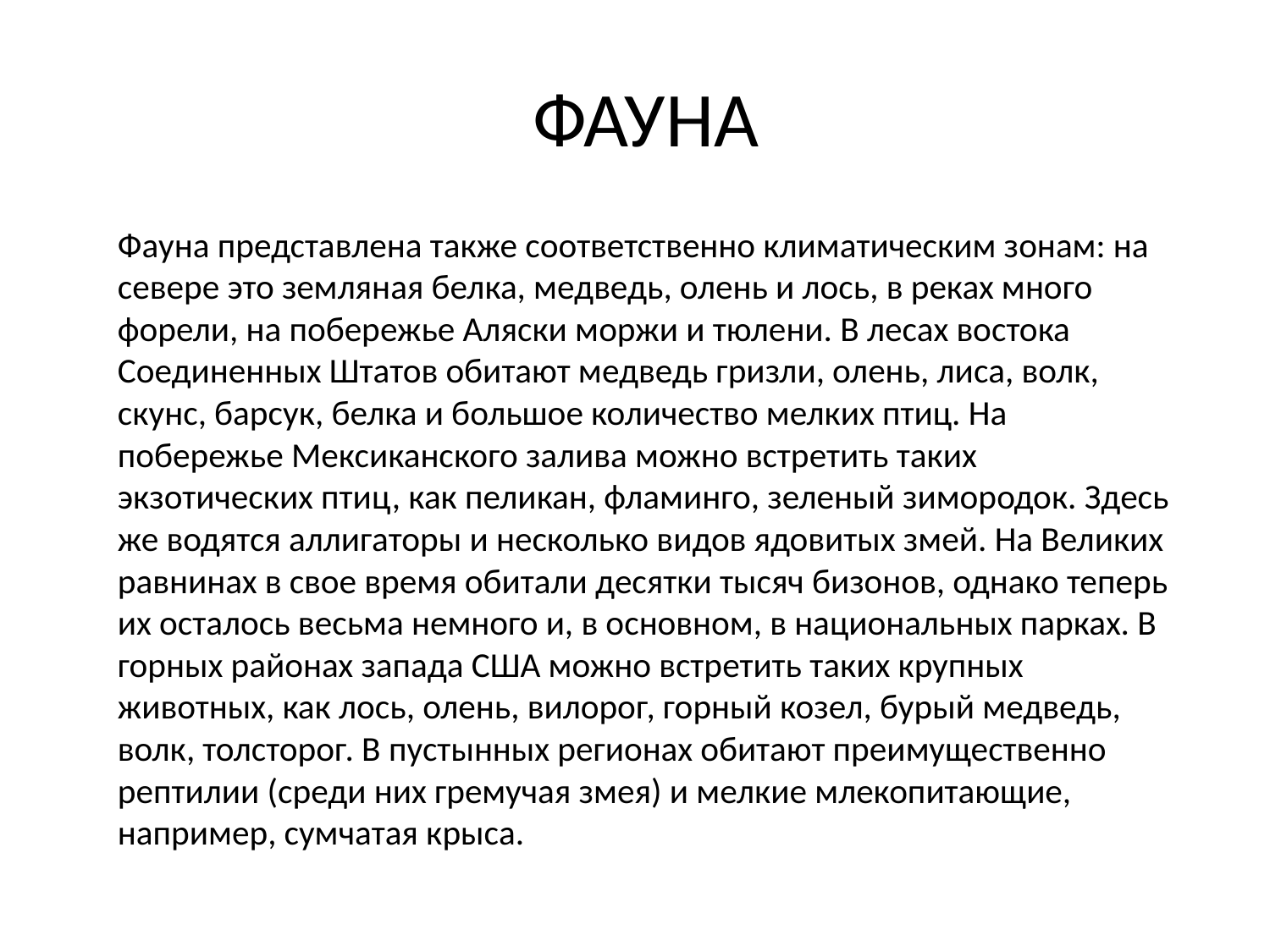

# ФАУНА
Фауна представлена также соответственно климатическим зонам: на севере это земляная белка, медведь, олень и лось, в реках много форели, на побережье Аляски моржи и тюлени. В лесах востока Соединенных Штатов обитают медведь гризли, олень, лиса, волк, скунс, барсук, белка и большое количество мелких птиц. На побережье Мексиканского залива можно встретить таких экзотических птиц, как пеликан, фламинго, зеленый зимородок. Здесь же водятся аллигаторы и несколько видов ядовитых змей. На Великих равнинах в свое время обитали десятки тысяч бизонов, однако теперь их осталось весьма немного и, в основном, в национальных парках. В горных районах запада США можно встретить таких крупных животных, как лось, олень, вилорог, горный козел, бурый медведь, волк, толсторог. В пустынных регионах обитают преимущественно рептилии (среди них гремучая змея) и мелкие млекопитающие, например, сумчатая крыса.